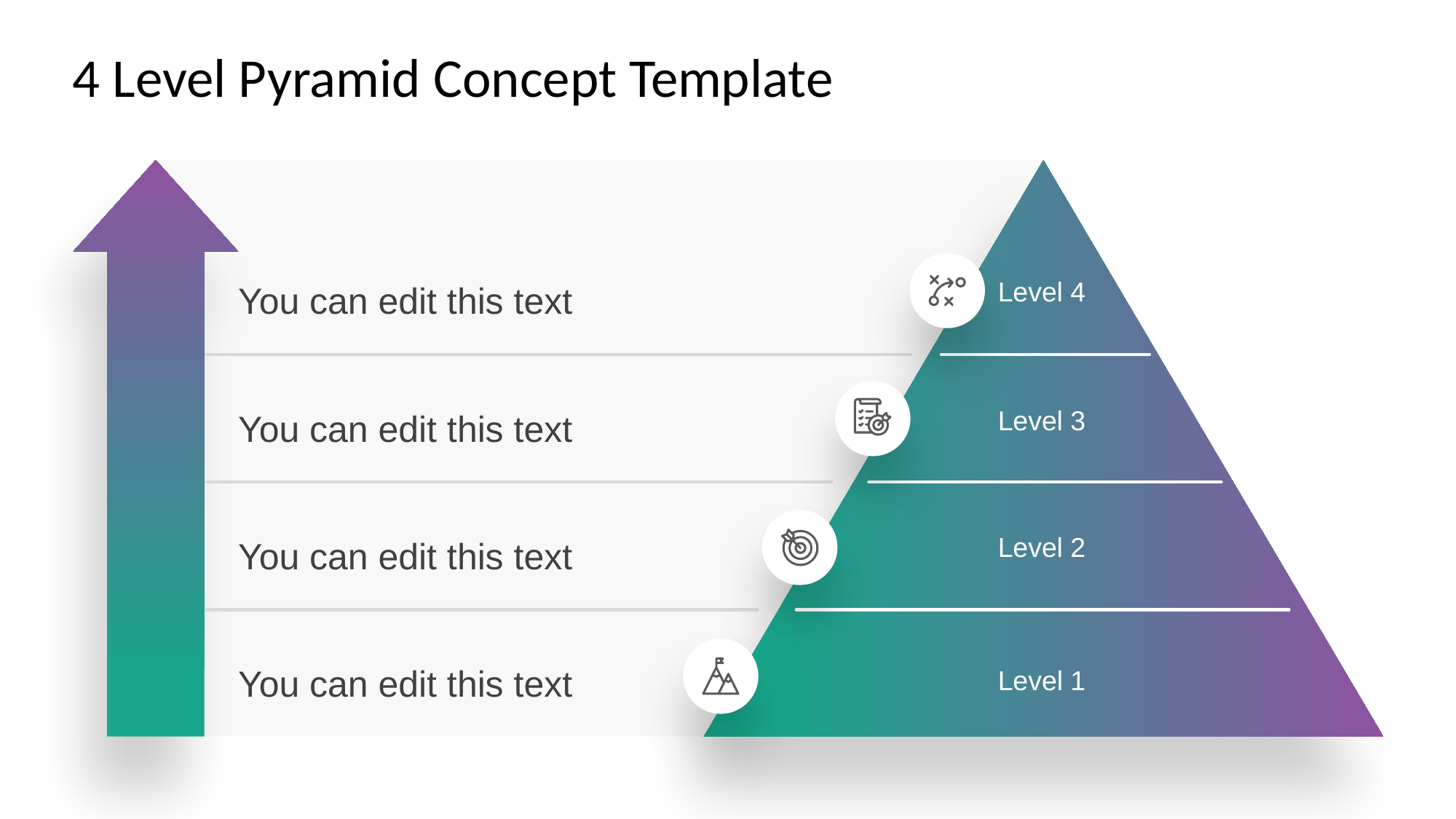

# 4 Level Pyramid Concept Template

Level 4

You can edit this text

Level 3
You can edit this text

Level 2

You can edit this text

Level 1
You can edit this text